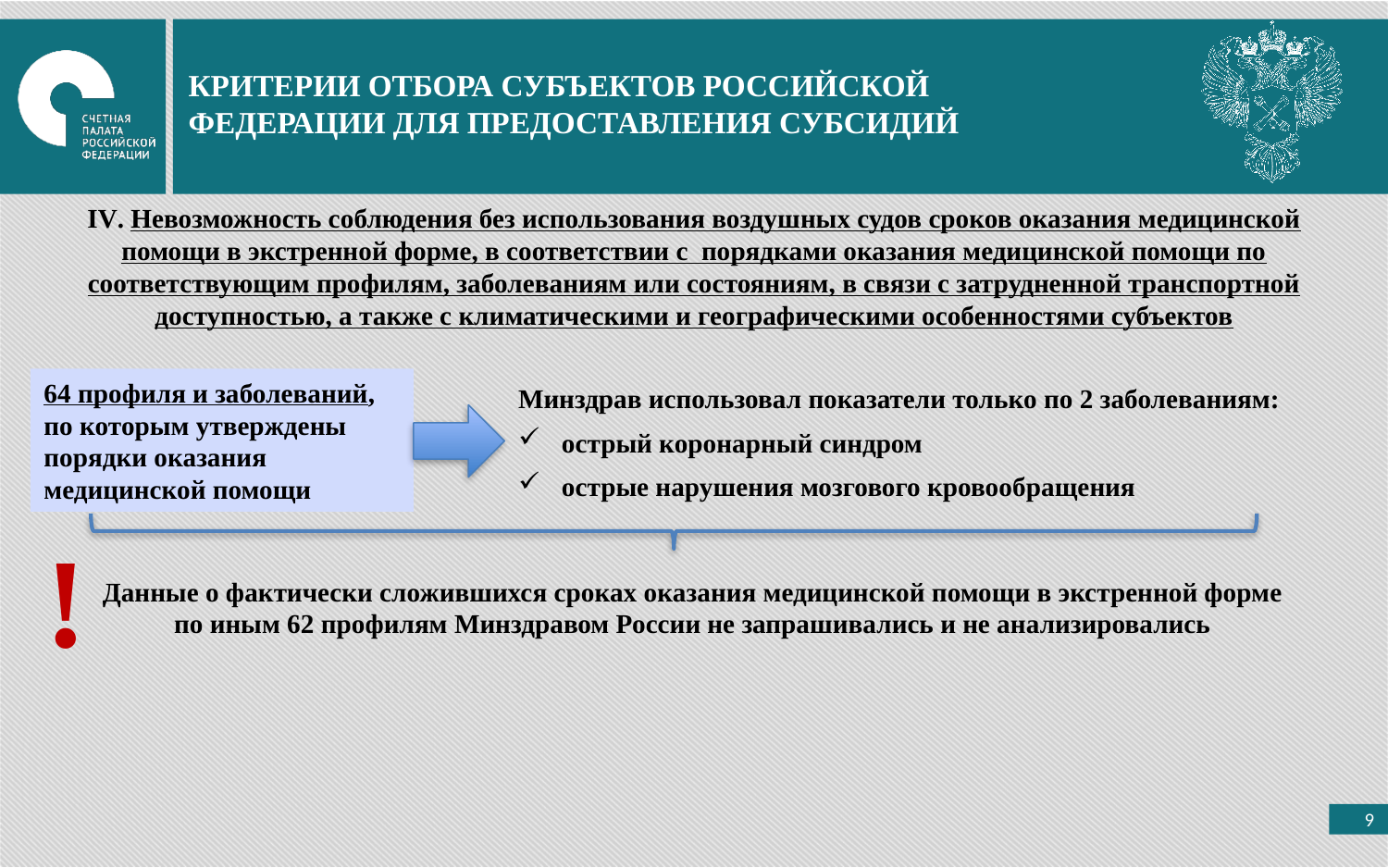

КРИТЕРИИ ОТБОРА СУБЪЕКТОВ РОССИЙСКОЙ ФЕДЕРАЦИИ ДЛЯ ПРЕДОСТАВЛЕНИЯ СУБСИДИЙ
IV. Невозможность соблюдения без использования воздушных судов сроков оказания медицинской помощи в экстренной форме, в соответствии с  порядками оказания медицинской помощи по соответствующим профилям, заболеваниям или состояниям, в связи с затрудненной транспортной доступностью, а также с климатическими и географическими особенностями субъектов
64 профиля и заболеваний, по которым утверждены порядки оказания медицинской помощи
Минздрав использовал показатели только по 2 заболеваниям:
острый коронарный синдром
острые нарушения мозгового кровообращения

!
Данные о фактически сложившихся сроках оказания медицинской помощи в экстренной форме по иным 62 профилям Минздравом России не запрашивались и не анализировались